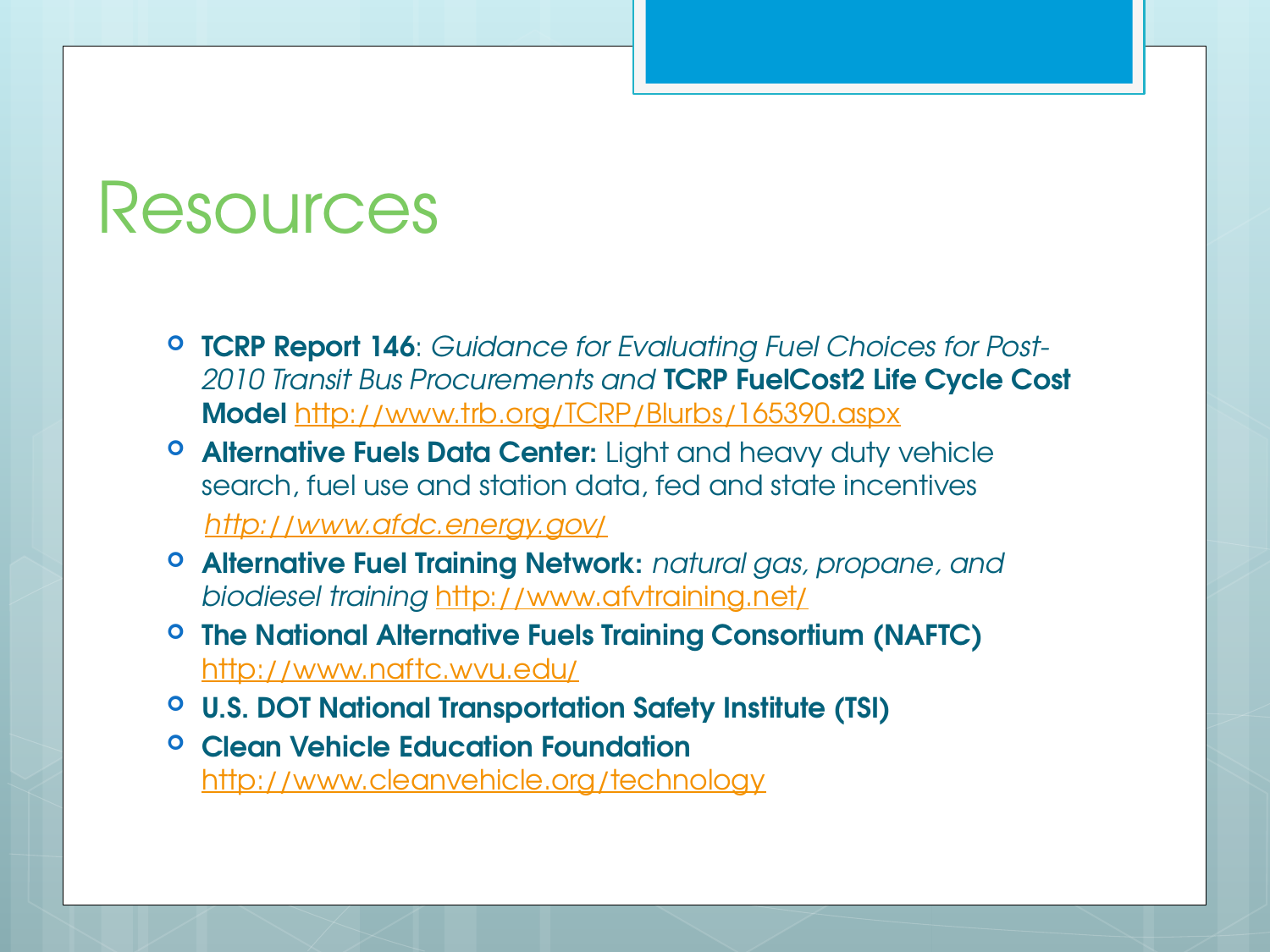

# Resources
TCRP Report 146: Guidance for Evaluating Fuel Choices for Post-2010 Transit Bus Procurements and TCRP FuelCost2 Life Cycle Cost Model http://www.trb.org/TCRP/Blurbs/165390.aspx
Alternative Fuels Data Center: Light and heavy duty vehicle search, fuel use and station data, fed and state incentives
http://www.afdc.energy.gov/
Alternative Fuel Training Network: natural gas, propane, and biodiesel training http://www.afvtraining.net/
The National Alternative Fuels Training Consortium (NAFTC) http://www.naftc.wvu.edu/
U.S. DOT National Transportation Safety Institute (TSI)
Clean Vehicle Education Foundation http://www.cleanvehicle.org/technology